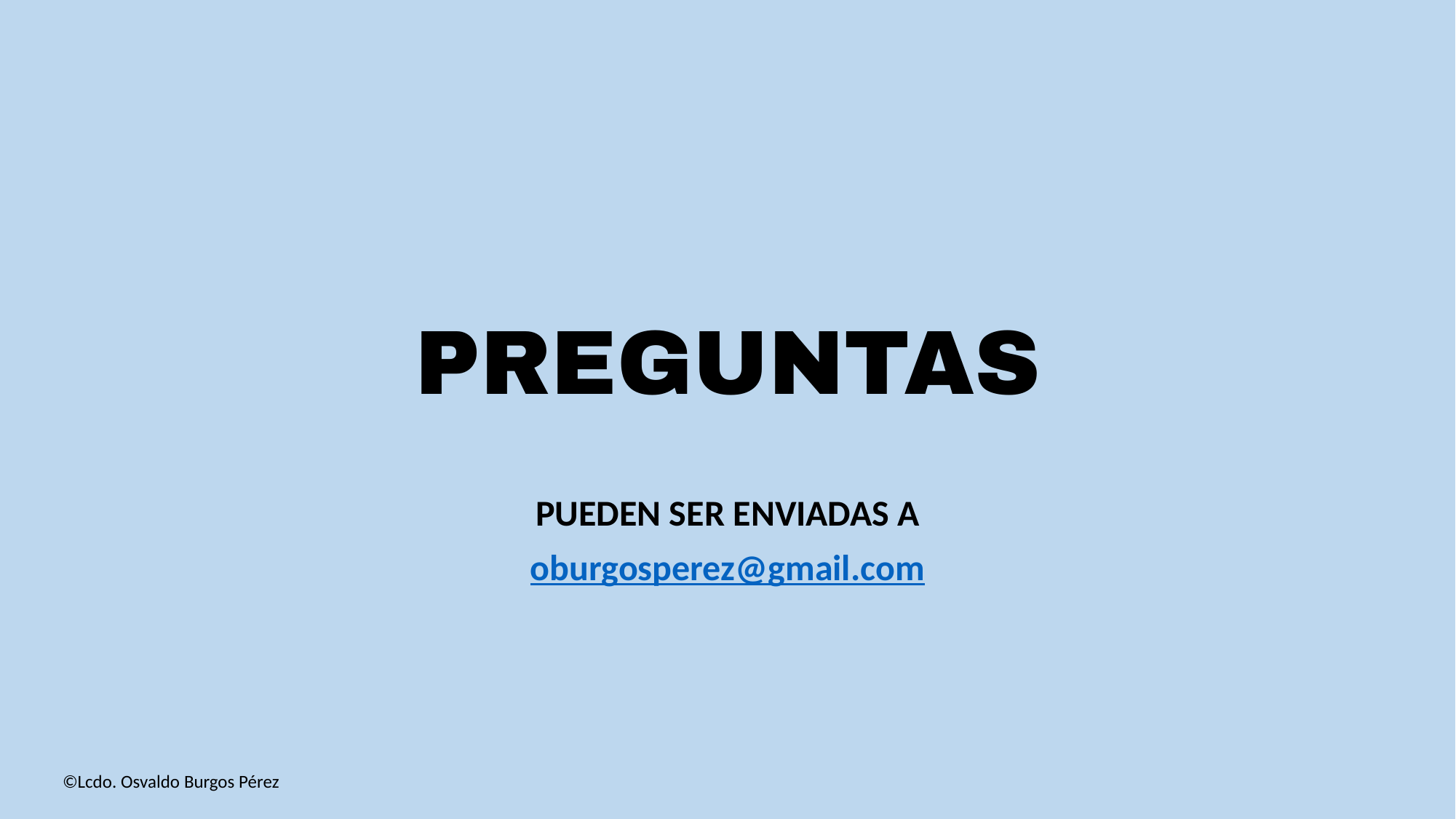

# PREGUNTAS

PUEDEN SER ENVIADAS A
oburgosperez@gmail.com

©Lcdo. Osvaldo Burgos Pérez